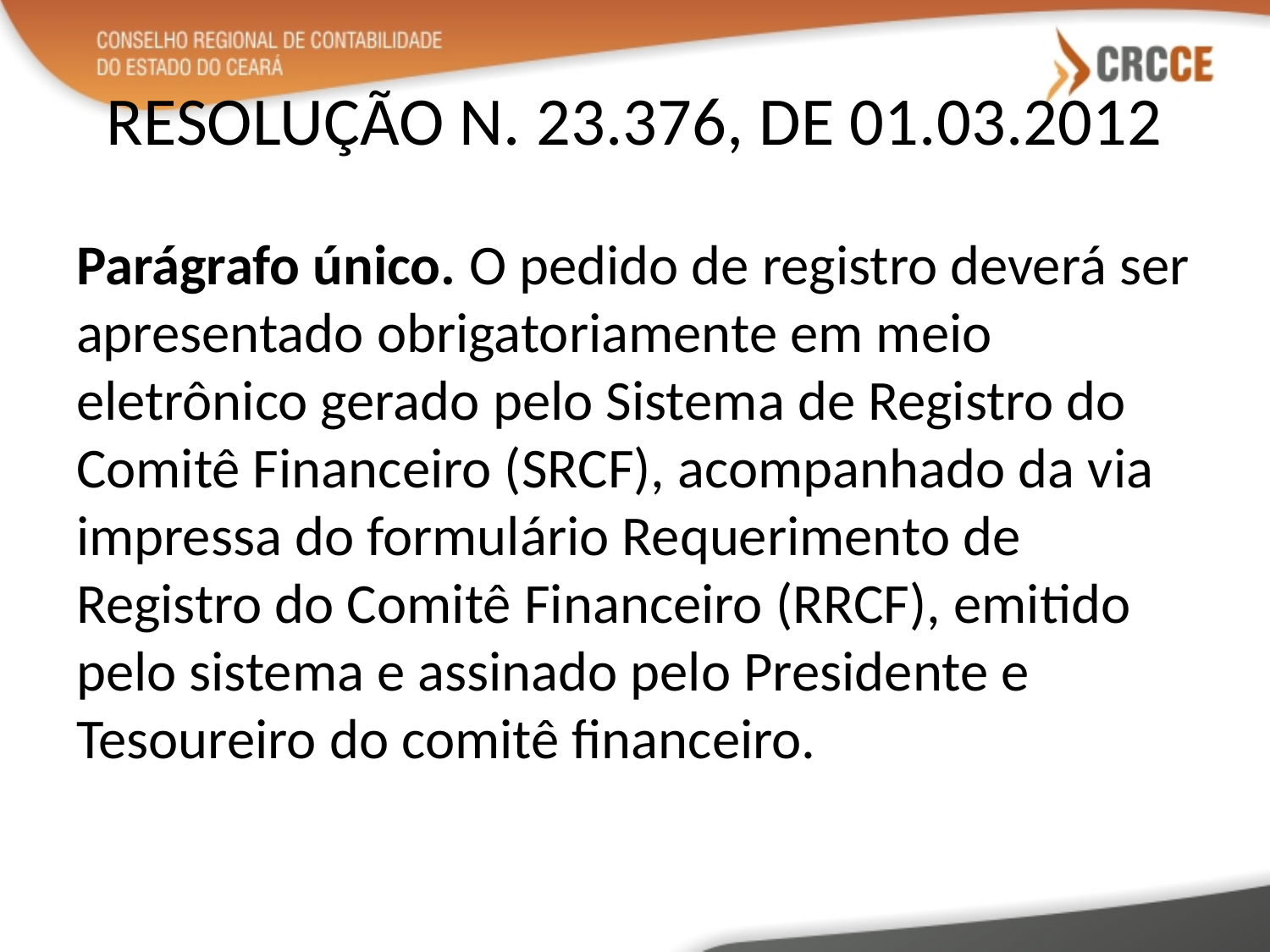

# RESOLUÇÃO N. 23.376, DE 01.03.2012
Parágrafo único. O pedido de registro deverá ser apresentado obrigatoriamente em meio eletrônico gerado pelo Sistema de Registro do Comitê Financeiro (SRCF), acompanhado da via impressa do formulário Requerimento de Registro do Comitê Financeiro (RRCF), emitido pelo sistema e assinado pelo Presidente e Tesoureiro do comitê financeiro.